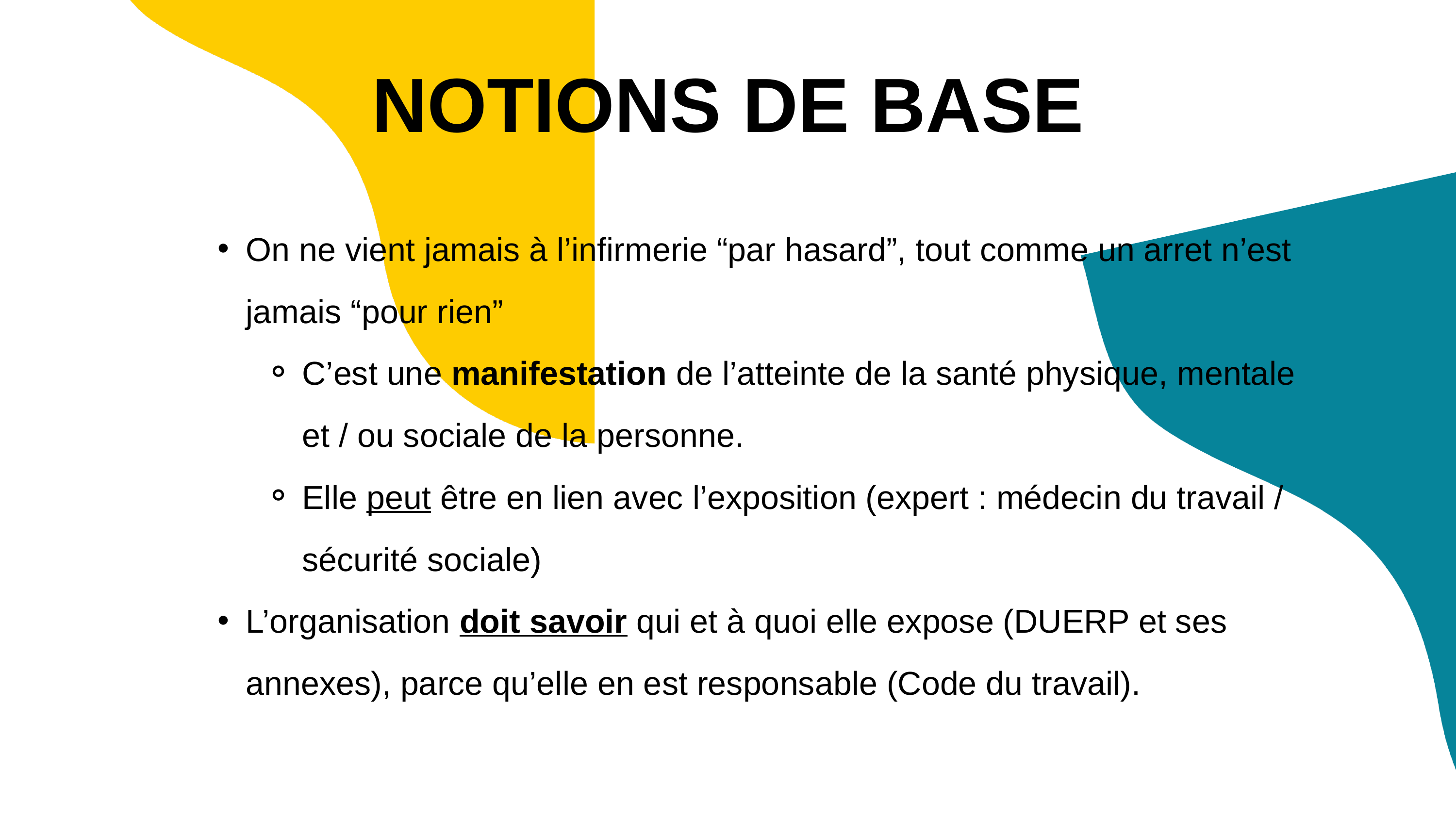

NOTIONS DE BASE

On ne vient jamais à l’infirmerie “par hasard”, tout comme un arret n’est jamais “pour rien”
C’est une manifestation de l’atteinte de la santé physique, mentale et / ou sociale de la personne.
Elle peut être en lien avec l’exposition (expert : médecin du travail / sécurité sociale)
L’organisation doit savoir qui et à quoi elle expose (DUERP et ses annexes), parce qu’elle en est responsable (Code du travail).